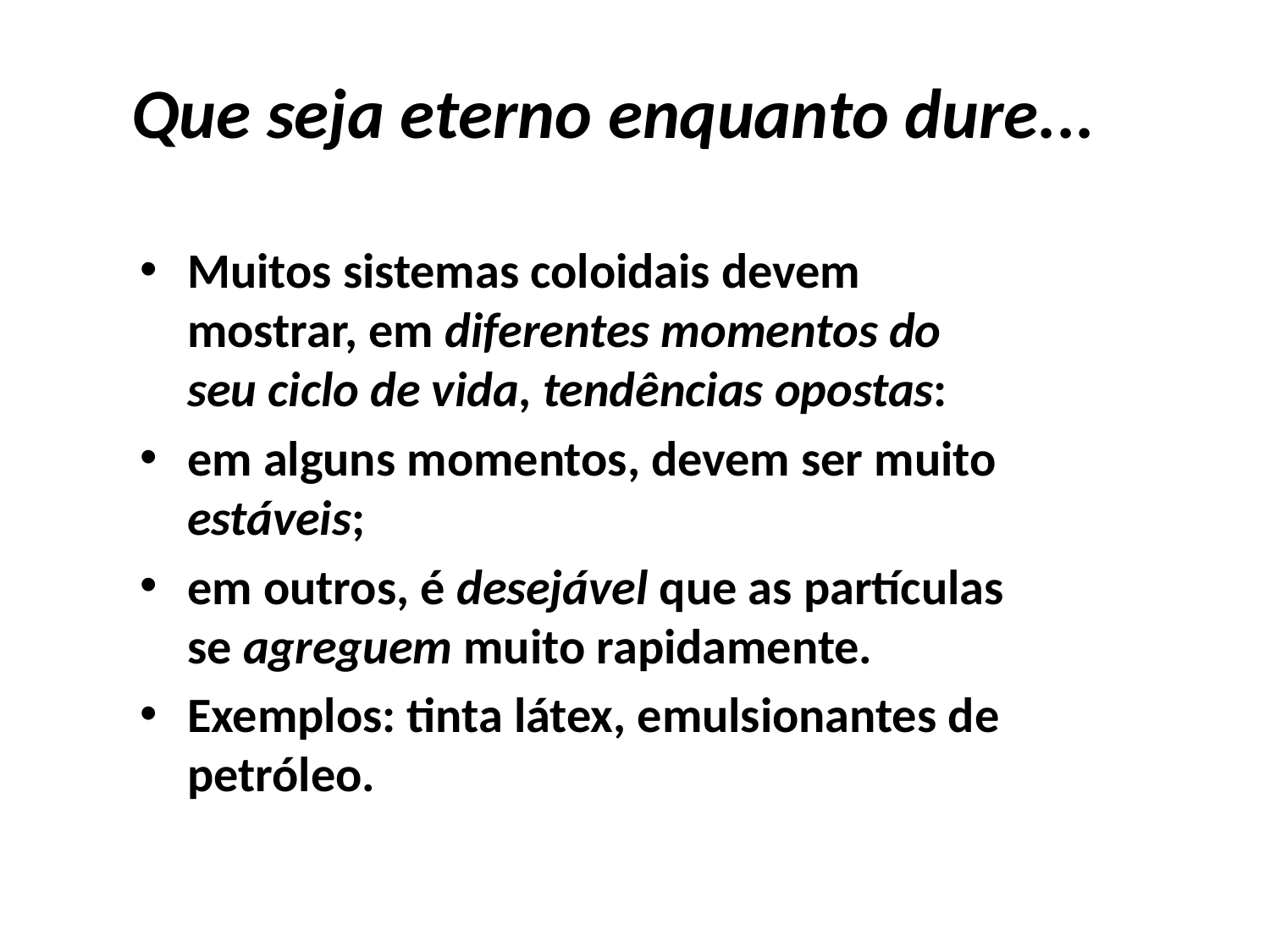

# Que seja eterno enquanto dure...
Muitos sistemas coloidais devem mostrar, em diferentes momentos do seu ciclo de vida, tendências opostas:
em alguns momentos, devem ser muito estáveis;
em outros, é desejável que as partículas se agreguem muito rapidamente.
Exemplos: tinta látex, emulsionantes de petróleo.